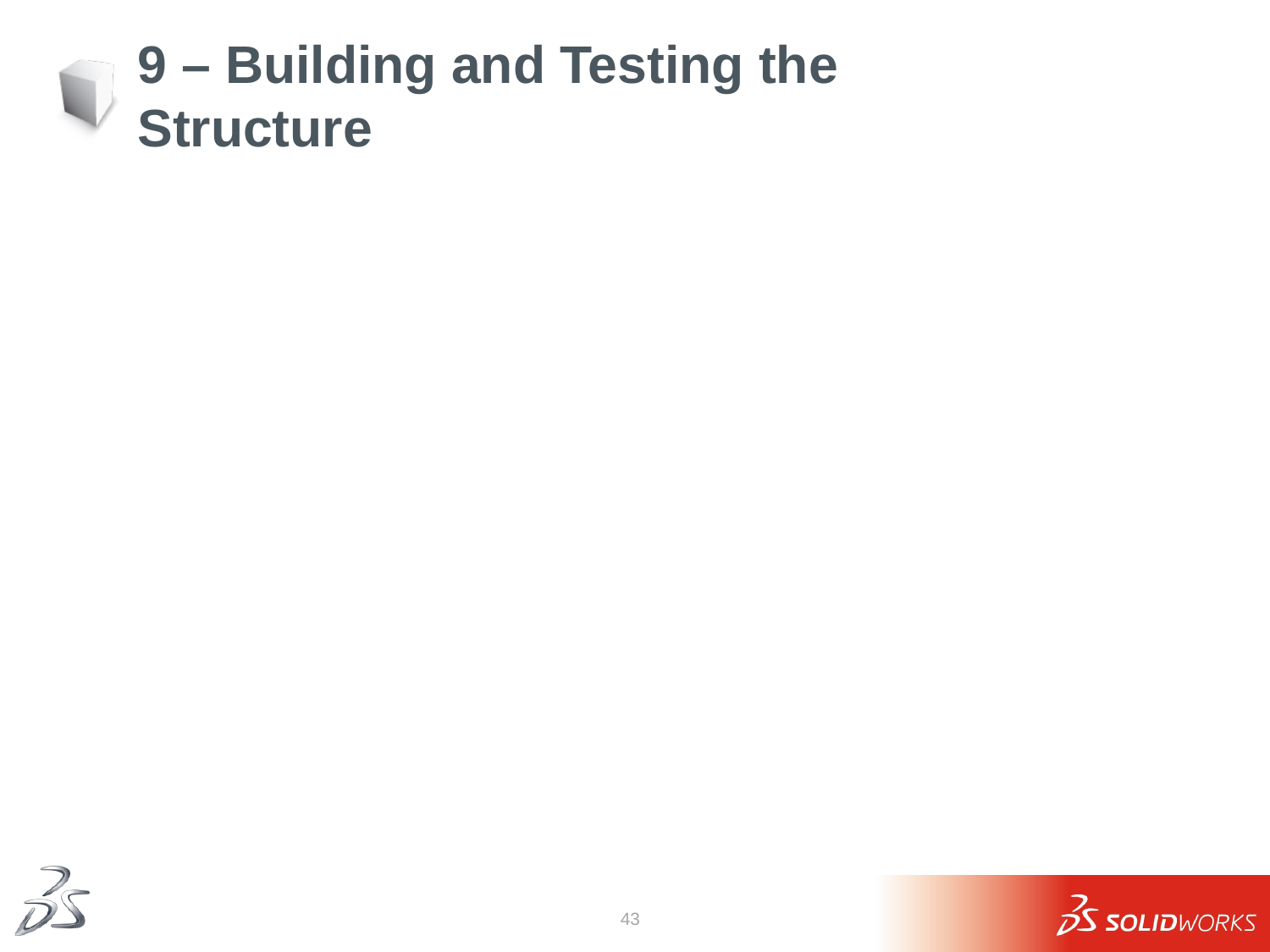

# 9 – Building and Testing the Structure